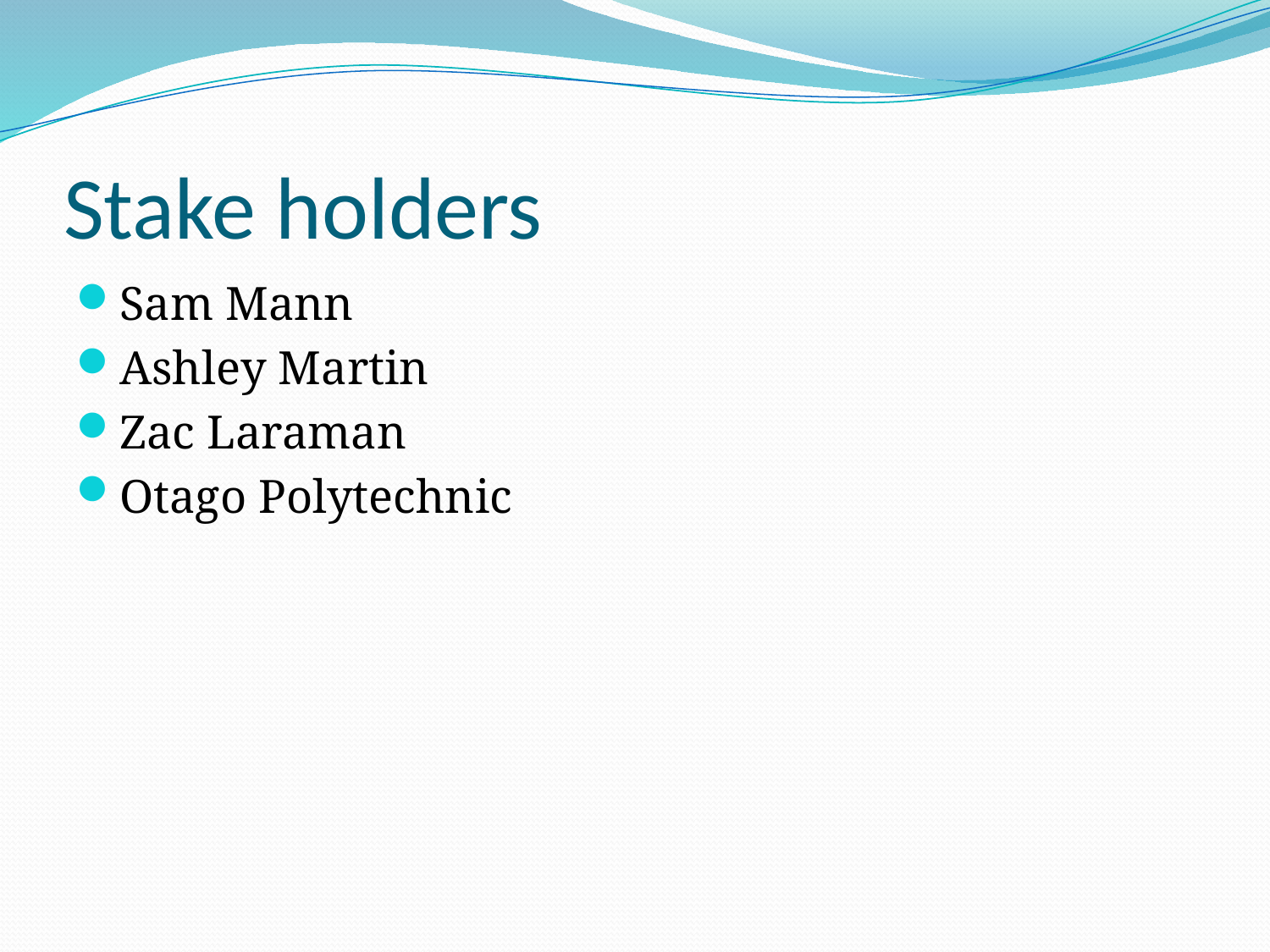

# Stake holders
Sam Mann
Ashley Martin
Zac Laraman
Otago Polytechnic